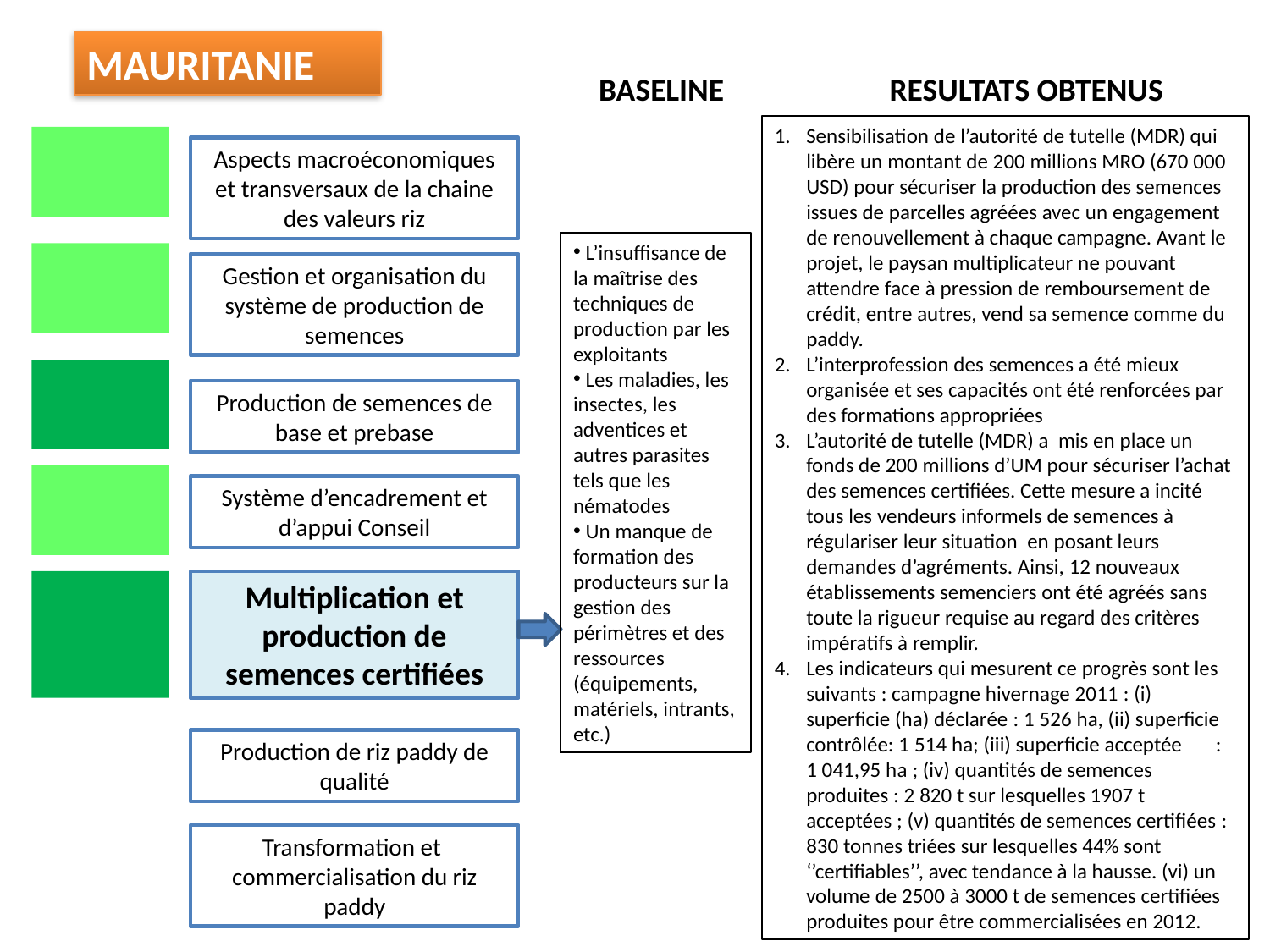

MAURITANIE
BASELINE
RESULTATS OBTENUS
Sensibilisation de l’autorité de tutelle (MDR) qui libère un montant de 200 millions MRO (670 000 USD) pour sécuriser la production des semences issues de parcelles agréées avec un engagement de renouvellement à chaque campagne. Avant le projet, le paysan multiplicateur ne pouvant attendre face à pression de remboursement de crédit, entre autres, vend sa semence comme du paddy.
L’interprofession des semences a été mieux organisée et ses capacités ont été renforcées par des formations appropriées
L’autorité de tutelle (MDR) a  mis en place un fonds de 200 millions d’UM pour sécuriser l’achat des semences certifiées. Cette mesure a incité tous les vendeurs informels de semences à régulariser leur situation  en posant leurs demandes d’agréments. Ainsi, 12 nouveaux établissements semenciers ont été agréés sans toute la rigueur requise au regard des critères impératifs à remplir.
Les indicateurs qui mesurent ce progrès sont les suivants : campagne hivernage 2011 : (i) superficie (ha) déclarée : 1 526 ha, (ii) superficie contrôlée: 1 514 ha; (iii) superficie acceptée       : 1 041,95 ha ; (iv) quantités de semences produites : 2 820 t sur lesquelles 1907 t  acceptées ; (v) quantités de semences certifiées : 830 tonnes triées sur lesquelles 44% sont ‘’certifiables’’, avec tendance à la hausse. (vi) un volume de 2500 à 3000 t de semences certifiées produites pour être commercialisées en 2012.

Aspects macroéconomiques et transversaux de la chaine des valeurs riz
 L’insuffisance de la maîtrise des techniques de production par les exploitants
 Les maladies, les insectes, les adventices et autres parasites tels que les nématodes
 Un manque de formation des producteurs sur la gestion des périmètres et des ressources (équipements, matériels, intrants, etc.)

Gestion et organisation du système de production de semences

Production de semences de base et prebase

Système d’encadrement et d’appui Conseil

Multiplication et production de semences certifiées

Production de riz paddy de qualité
Transformation et  commercialisation du riz paddy